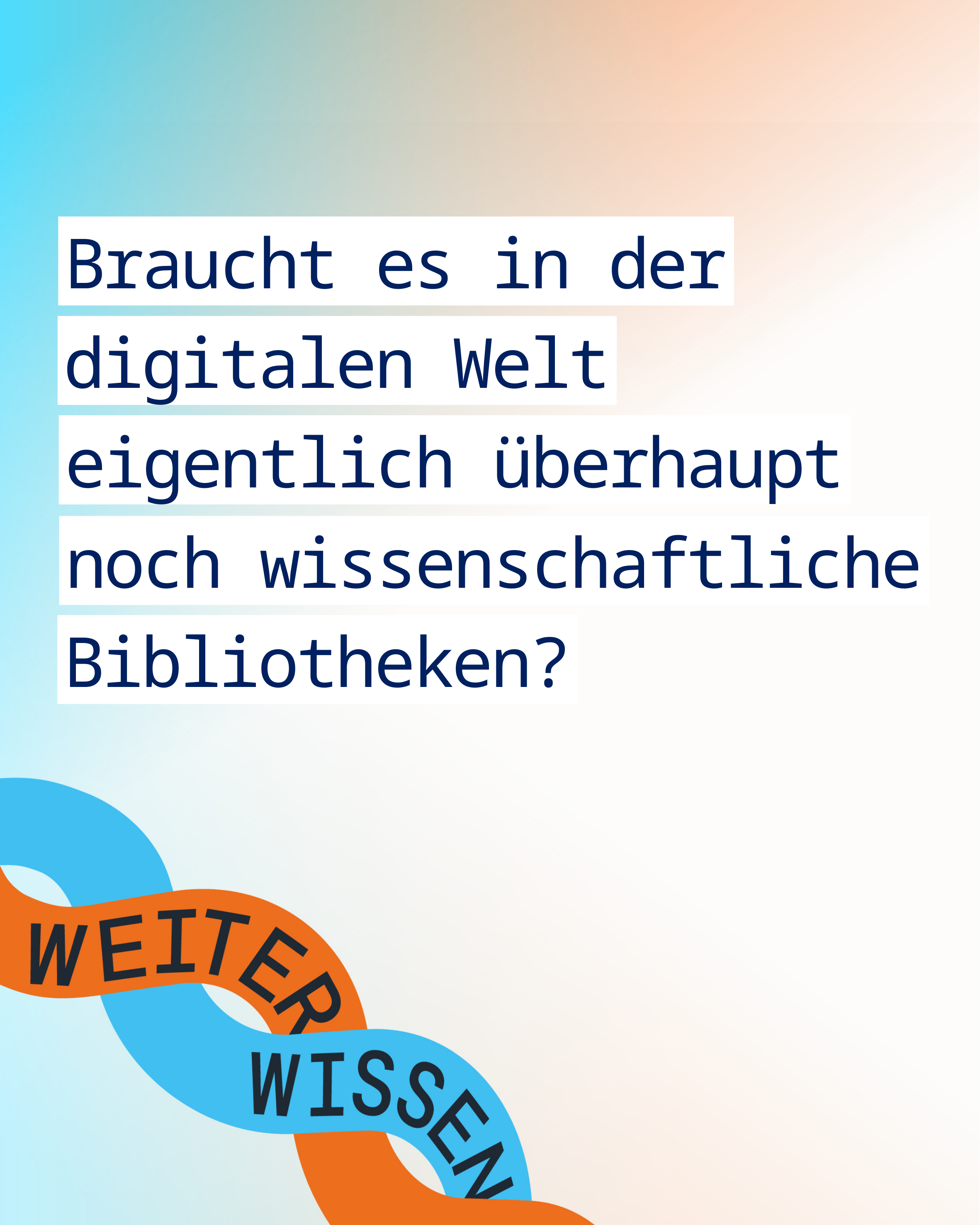

Braucht es in der
digitalen Welt
eigentlich überhaupt
noch wissenschaftliche
Bibliotheken?